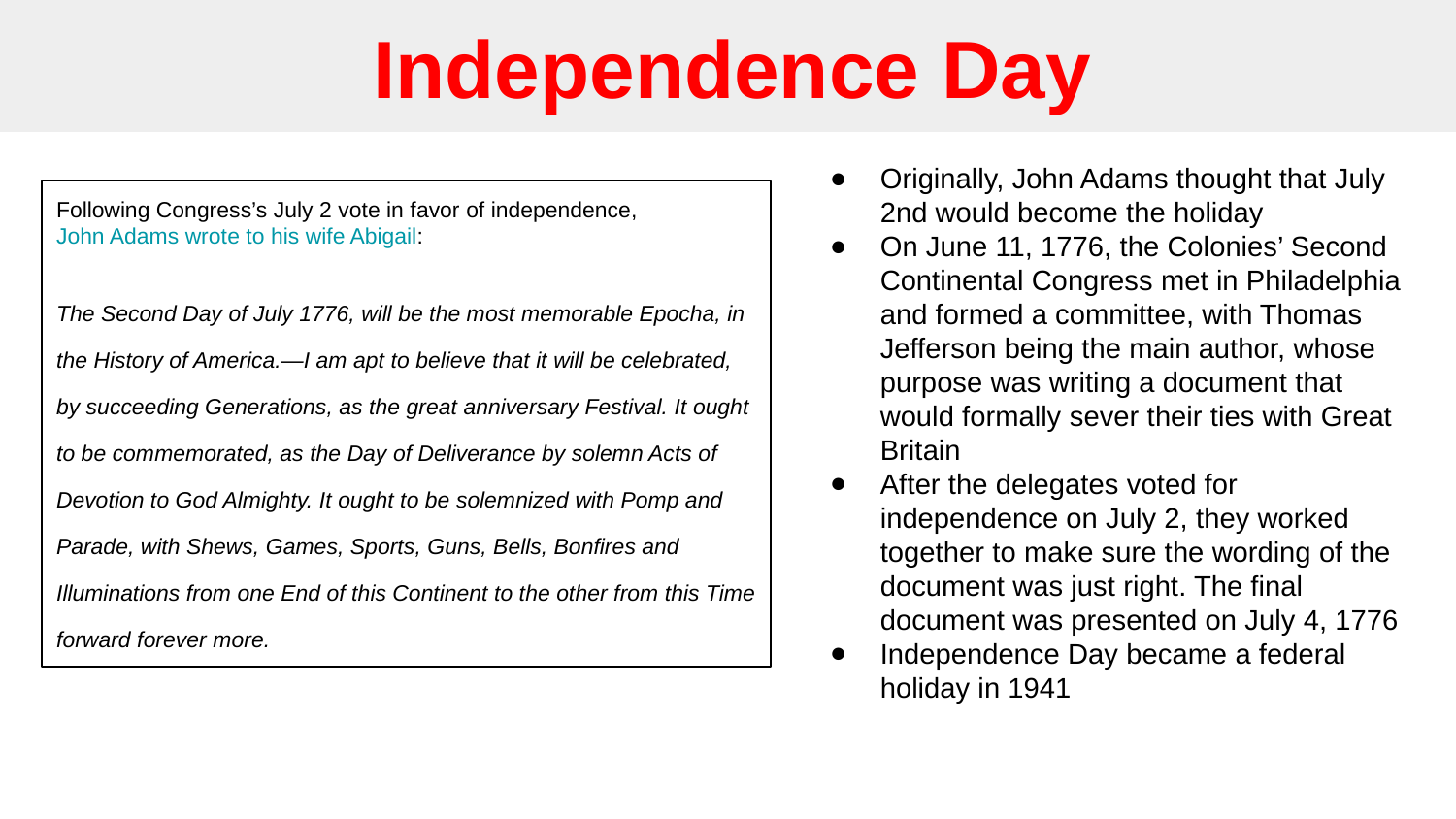

# Independence Day
Originally, John Adams thought that July 2nd would become the holiday
On June 11, 1776, the Colonies’ Second Continental Congress met in Philadelphia and formed a committee, with Thomas Jefferson being the main author, whose purpose was writing a document that would formally sever their ties with Great Britain
After the delegates voted for independence on July 2, they worked together to make sure the wording of the document was just right. The final document was presented on July 4, 1776
Independence Day became a federal holiday in 1941
Following Congress’s July 2 vote in favor of independence, John Adams wrote to his wife Abigail:
The Second Day of July 1776, will be the most memorable Epocha, in the History of America.—I am apt to believe that it will be celebrated, by succeeding Generations, as the great anniversary Festival. It ought to be commemorated, as the Day of Deliverance by solemn Acts of Devotion to God Almighty. It ought to be solemnized with Pomp and Parade, with Shews, Games, Sports, Guns, Bells, Bonfires and Illuminations from one End of this Continent to the other from this Time forward forever more.